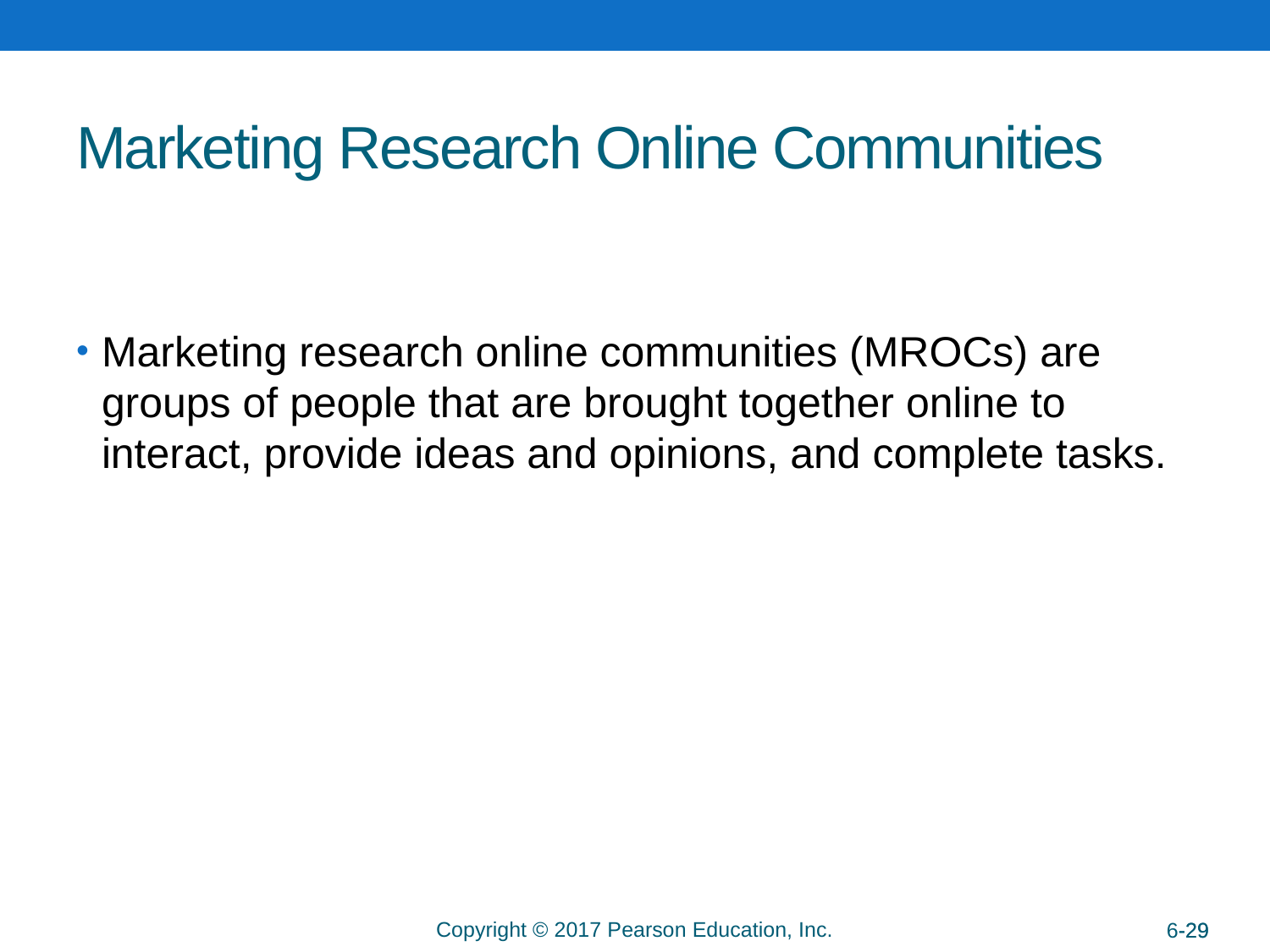

# Marketing Research Online Communities
Marketing research online communities (MROCs) are groups of people that are brought together online to interact, provide ideas and opinions, and complete tasks.